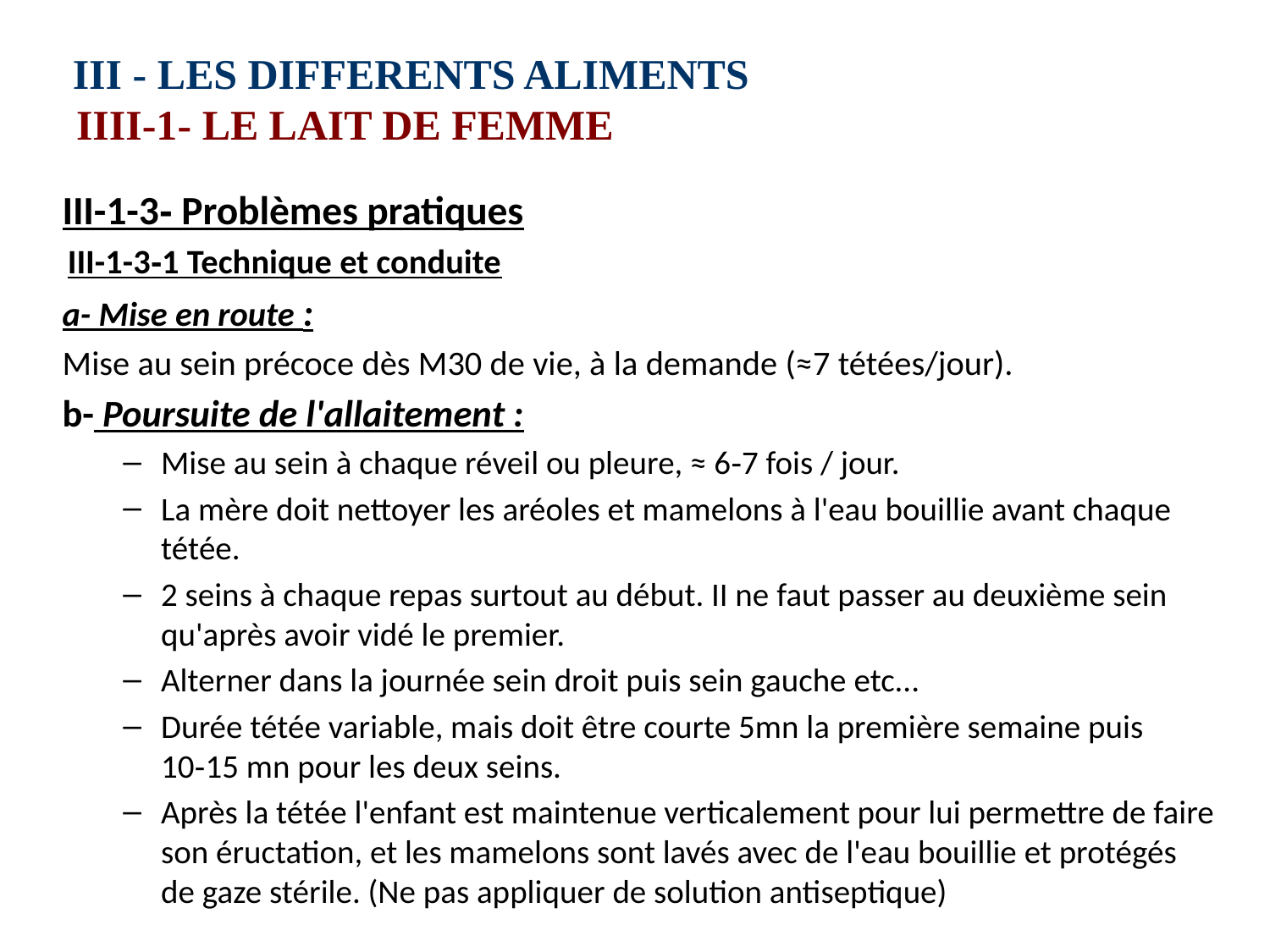

# III ‑ LES DIFFERENTS ALIMENTS IIII-1‑ LE LAIT DE FEMME
III-1-3‑ Problèmes pratiques
 III-1-3‑1 Technique et conduite
a- Mise en route :
Mise au sein précoce dès M30 de vie, à la demande (≈7 tétées/jour).
b- Poursuite de l'allaitement :
Mise au sein à chaque réveil ou pleure, ≈ 6‑7 fois / jour.
La mère doit nettoyer les aréoles et mamelons à l'eau bouillie avant chaque tétée.
2 seins à chaque repas surtout au début. II ne faut passer au deuxième sein qu'après avoir vidé le premier.
Alterner dans la journée sein droit puis sein gauche etc...
Durée tétée variable, mais doit être courte 5mn la première semaine puis 10‑15 mn pour les deux seins.
Après la tétée l'enfant est maintenue verticalement pour lui permettre de faire son éructation, et les mamelons sont lavés avec de l'eau bouillie et protégés de gaze stérile. (Ne pas appliquer de solution antiseptique)